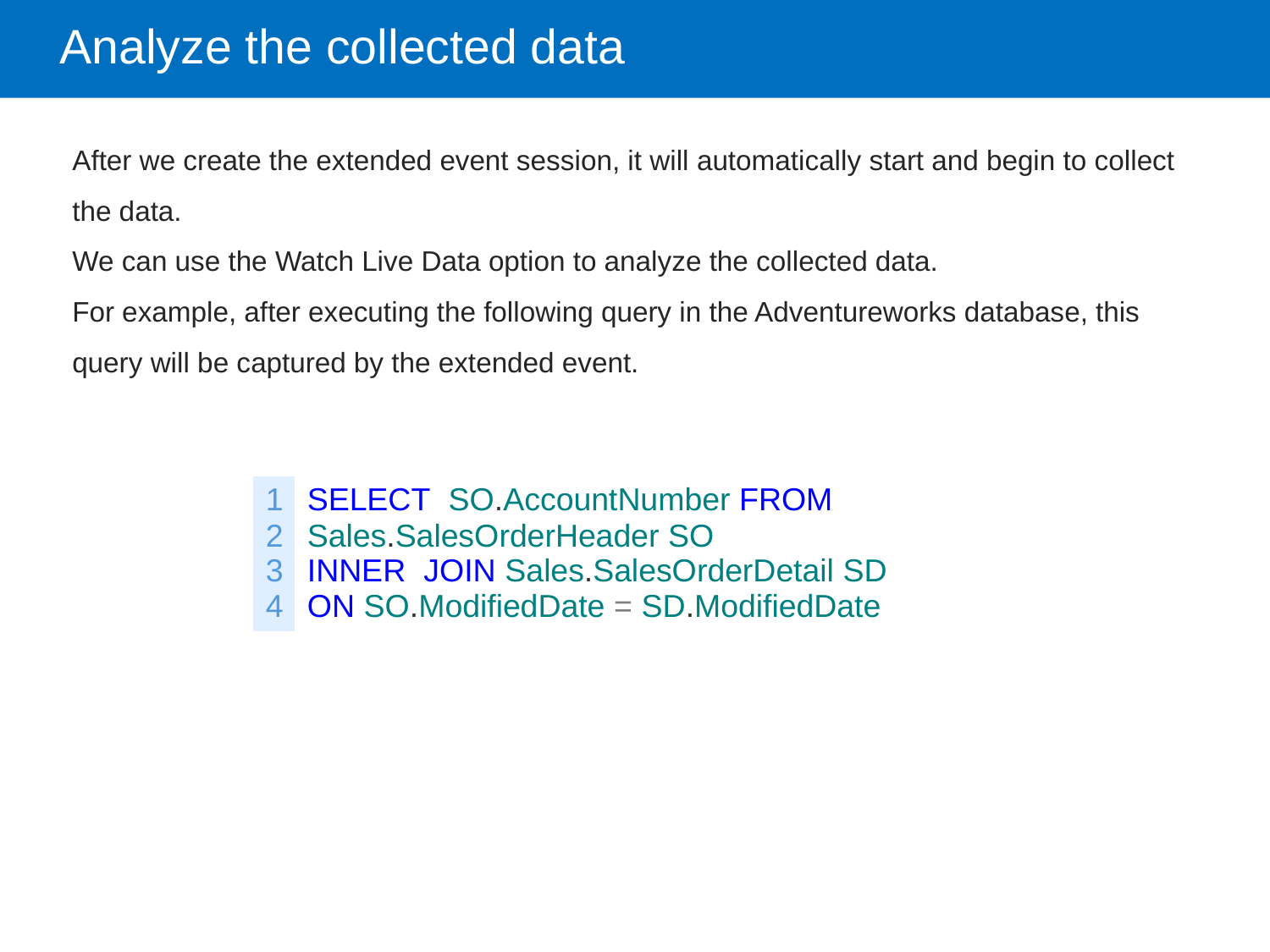

# Analyze the collected data
After we create the extended event session, it will automatically start and begin to collect the data.
We can use the Watch Live Data option to analyze the collected data.
For example, after executing the following query in the Adventureworks database, this query will be captured by the extended event.

| 1 2 3 4 | SELECT  SO.AccountNumber FROM Sales.SalesOrderHeader SO INNER  JOIN Sales.SalesOrderDetail SD ON SO.ModifiedDate = SD.ModifiedDate |
| --- | --- |